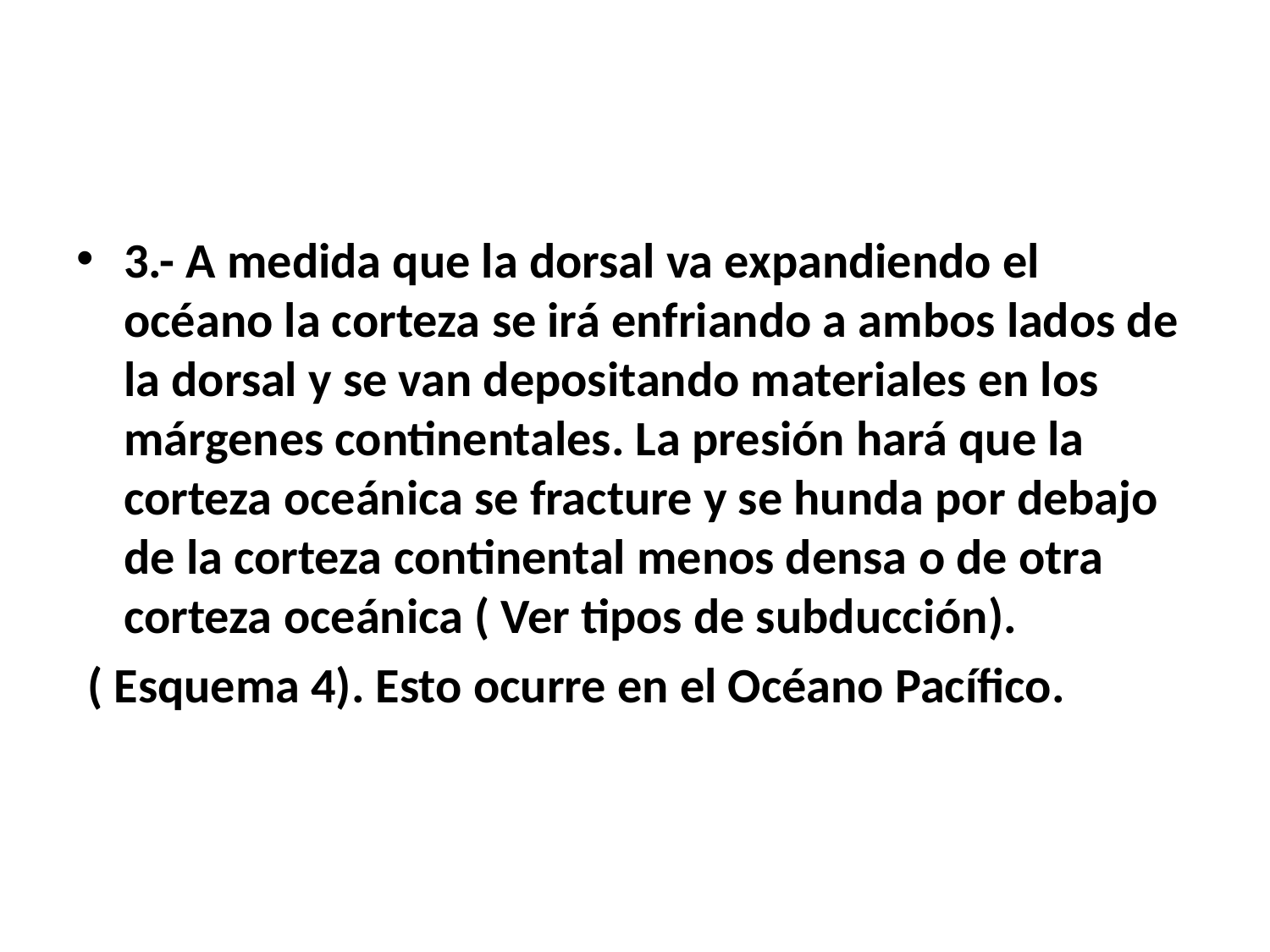

#
3.- A medida que la dorsal va expandiendo el océano la corteza se irá enfriando a ambos lados de la dorsal y se van depositando materiales en los márgenes continentales. La presión hará que la corteza oceánica se fracture y se hunda por debajo de la corteza continental menos densa o de otra corteza oceánica ( Ver tipos de subducción).
 ( Esquema 4). Esto ocurre en el Océano Pacífico.